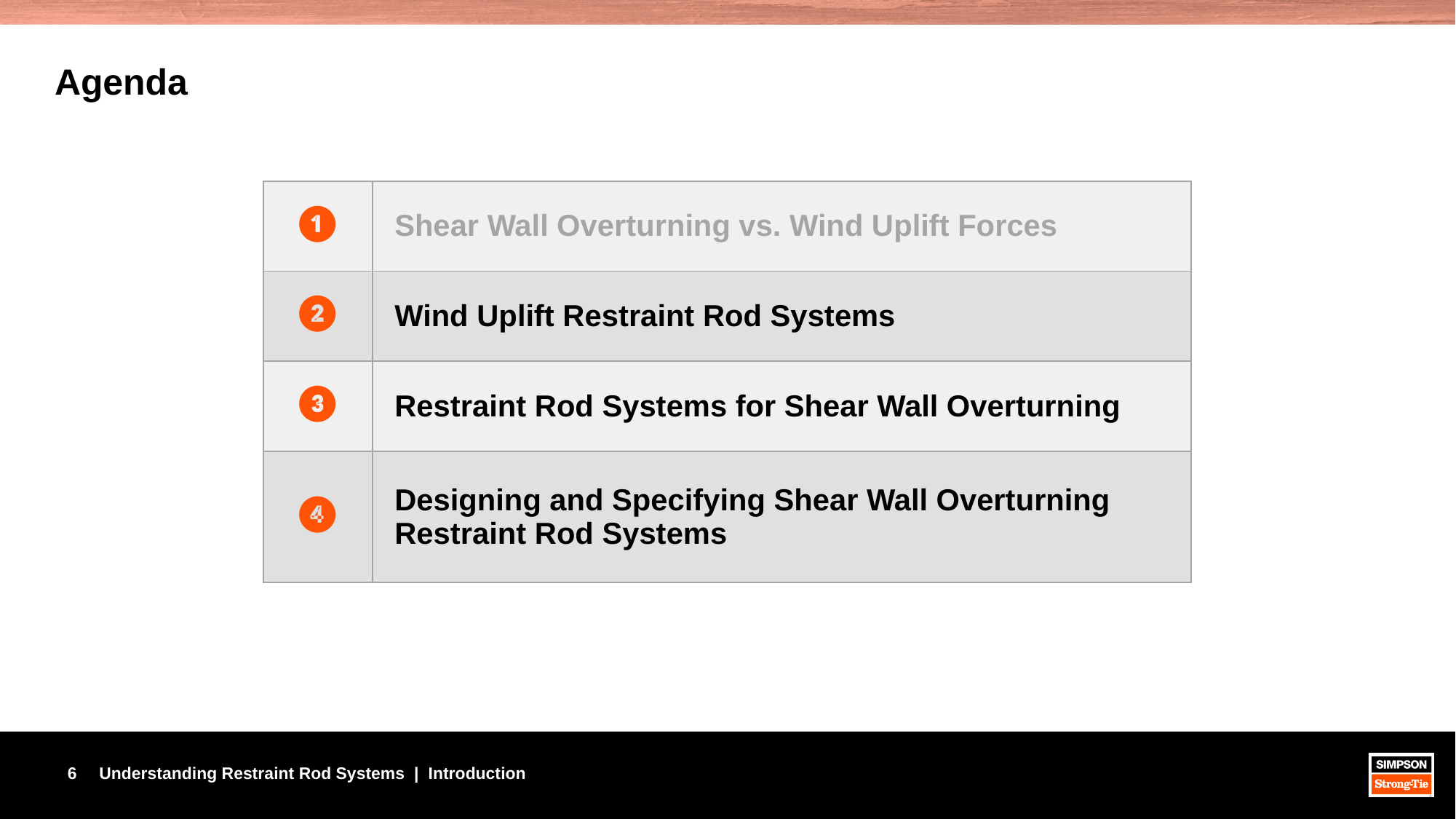

# Agenda
| ❶ | Shear Wall Overturning vs. Wind Uplift Forces |
| --- | --- |
| ❷ | Wind Uplift Restraint Rod Systems |
| ❸ | Restraint Rod Systems for Shear Wall Overturning |
| ❹ | Designing and Specifying Shear Wall Overturning Restraint Rod Systems |
Understanding Restraint Rod Systems  |  Introduction